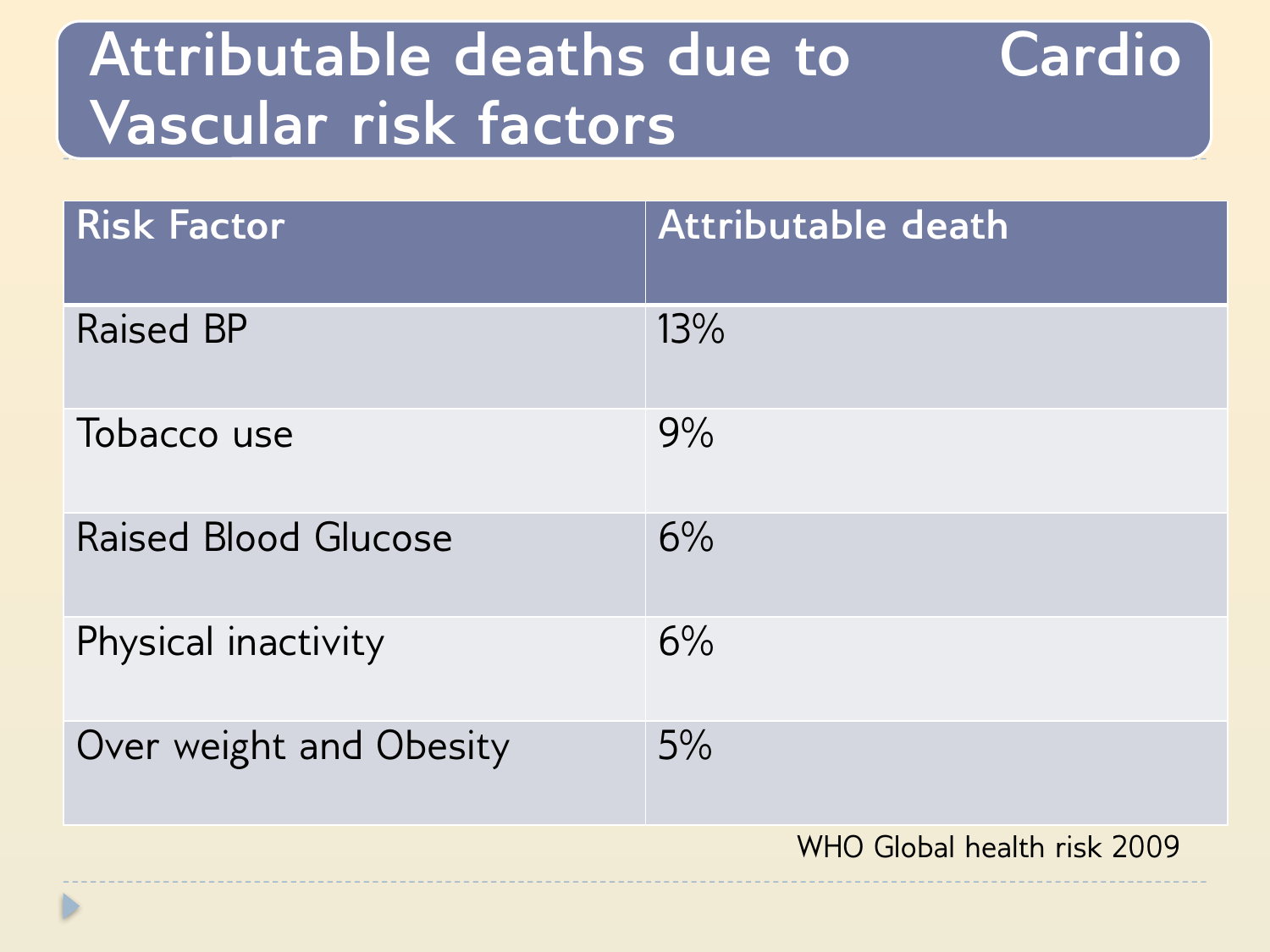

Attributable deaths due to 	 Cardio Vascular risk factors
| Risk Factor | Attributable death |
| --- | --- |
| Raised BP | 13% |
| Tobacco use | 9% |
| Raised Blood Glucose | 6% |
| Physical inactivity | 6% |
| Over weight and Obesity | 5% |
WHO Global health risk 2009